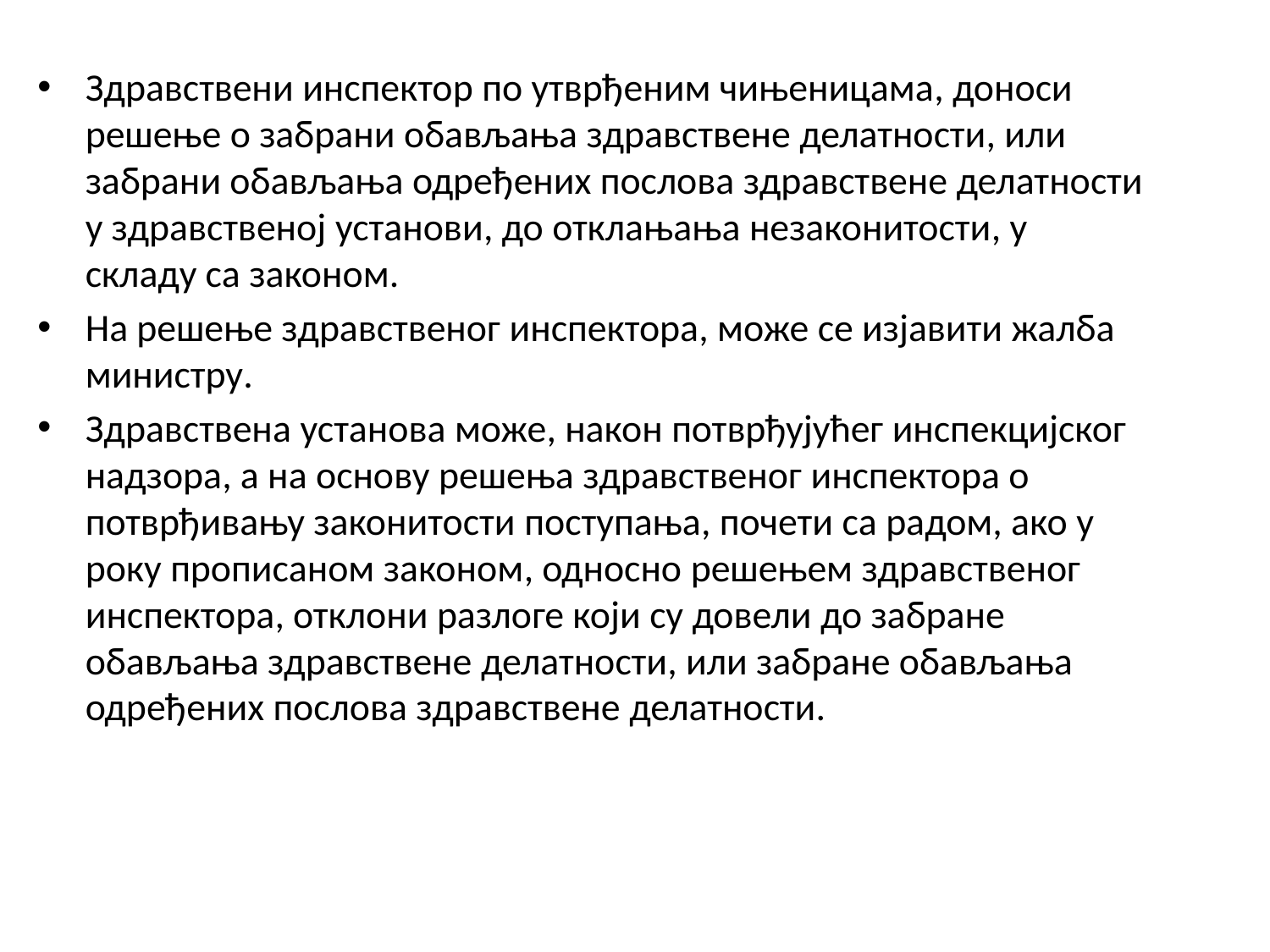

Здравствени инспектор по утврђеним чињеницама, доноси решење о забрани обављања здравствене делатности, или забрани обављања одређених послова здравствене делатности у здравственој установи, до отклањања незаконитости, у складу са законом.
На решење здравственог инспектора, може се изјавити жалба министру.
Здравствена установа може, након потврђујућег инспекцијског надзора, а на основу решења здравственог инспектора о потврђивању законитости поступања, почети са радом, ако у року прописаном законом, односно решењем здравственог инспектора, отклони разлоге који су довели до забране обављања здравствене делатности, или забране обављања одређених послова здравствене делатности.